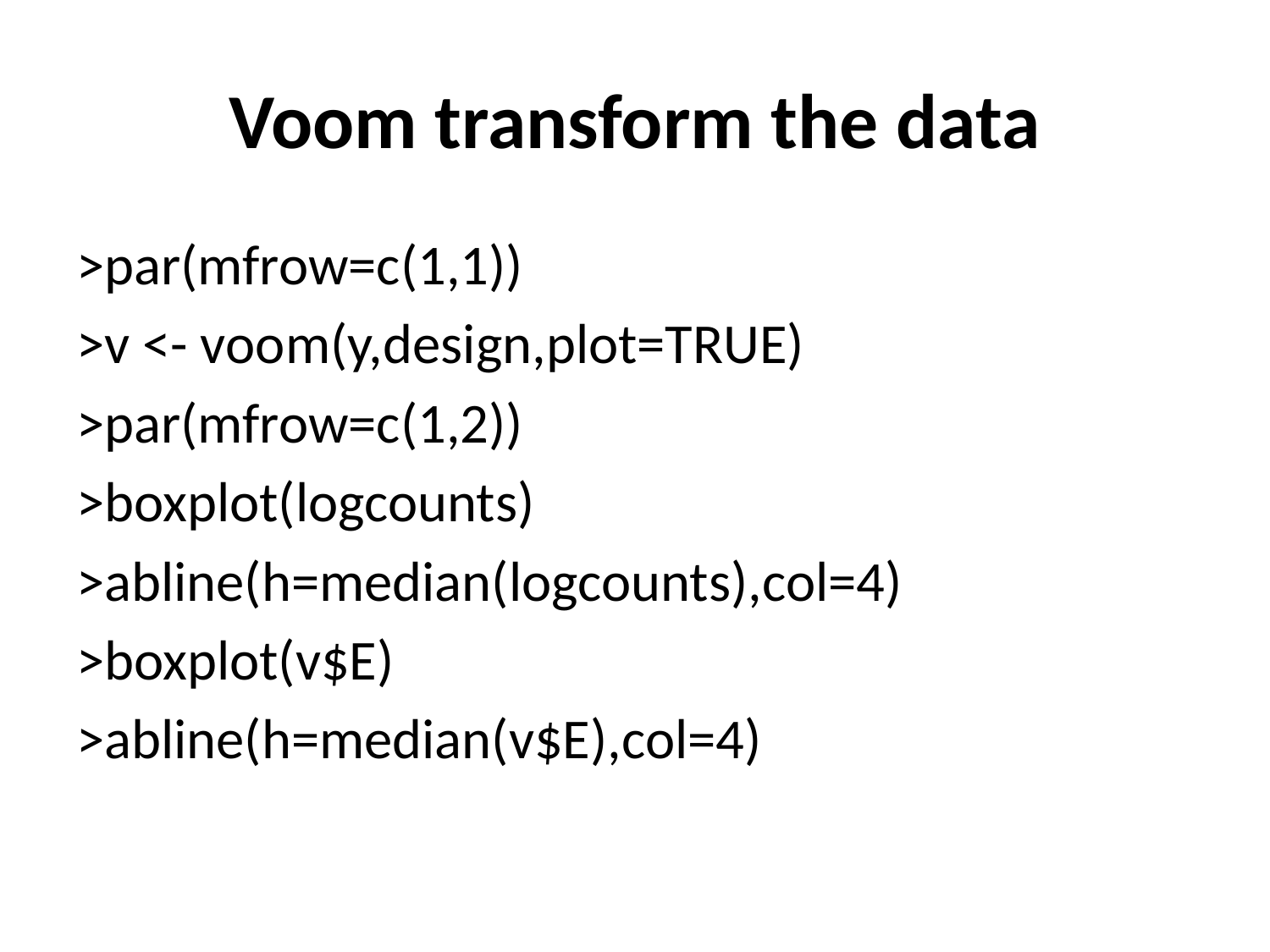

# Voom transform the data
>par(mfrow=c(1,1))
>v <- voom(y,design,plot=TRUE)
>par(mfrow=c(1,2))
>boxplot(logcounts)
>abline(h=median(logcounts),col=4)
>boxplot(v$E)
>abline(h=median(v$E),col=4)